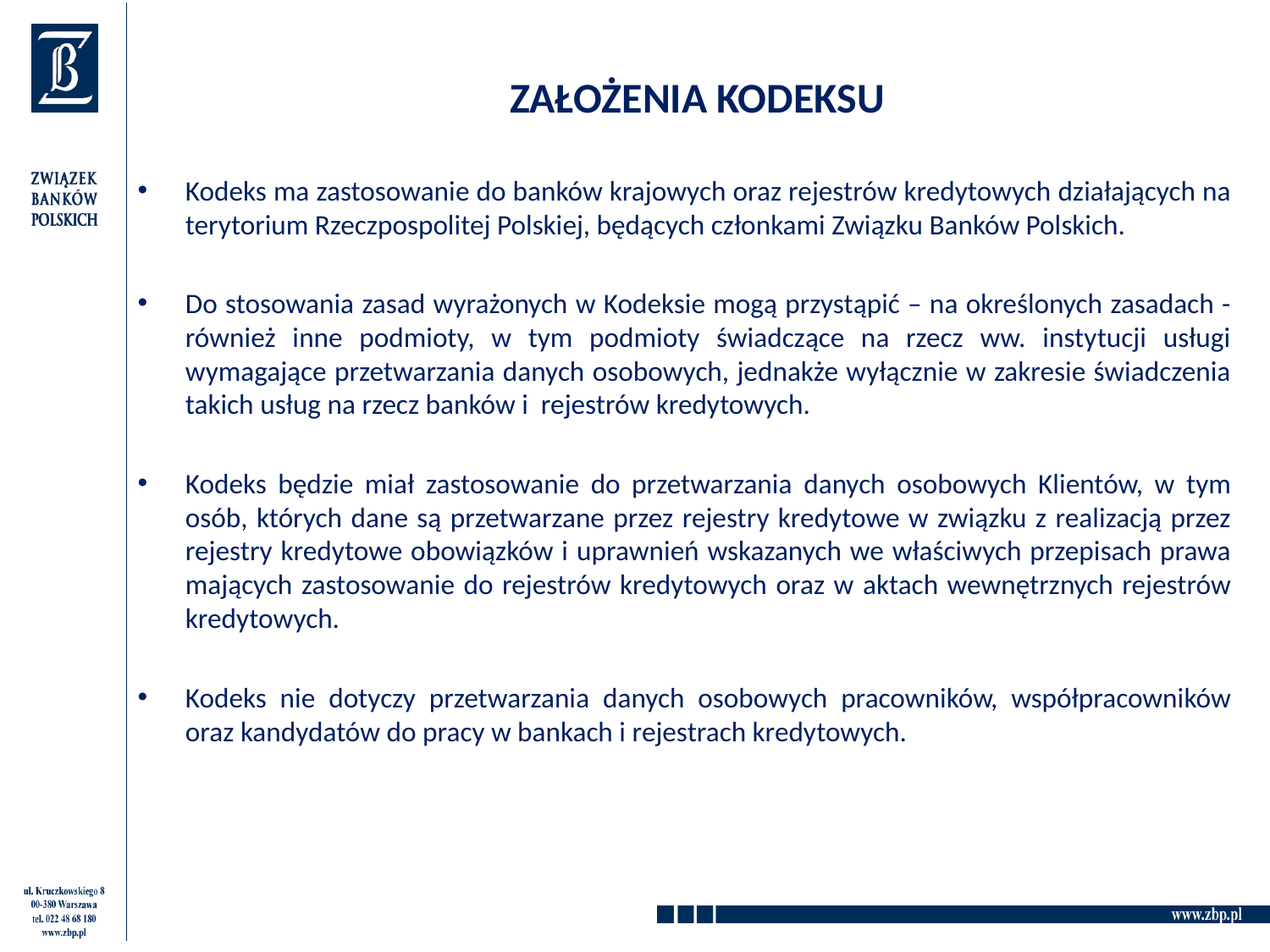

# ZAŁOŻENIA KODEKSU
Kodeks ma zastosowanie do banków krajowych oraz rejestrów kredytowych działających na terytorium Rzeczpospolitej Polskiej, będących członkami Związku Banków Polskich.

Do stosowania zasad wyrażonych w Kodeksie mogą przystąpić – na określonych zasadach - również inne podmioty, w tym podmioty świadczące na rzecz ww. instytucji usługi wymagające przetwarzania danych osobowych, jednakże wyłącznie w zakresie świadczenia takich usług na rzecz banków i  rejestrów kredytowych.

Kodeks będzie miał zastosowanie do przetwarzania danych osobowych Klientów, w tym osób, których dane są przetwarzane przez rejestry kredytowe w związku z realizacją przez rejestry kredytowe obowiązków i uprawnień wskazanych we właściwych przepisach prawa mających zastosowanie do rejestrów kredytowych oraz w aktach wewnętrznych rejestrów kredytowych.

Kodeks nie dotyczy przetwarzania danych osobowych pracowników, współpracowników oraz kandydatów do pracy w bankach i rejestrach kredytowych.